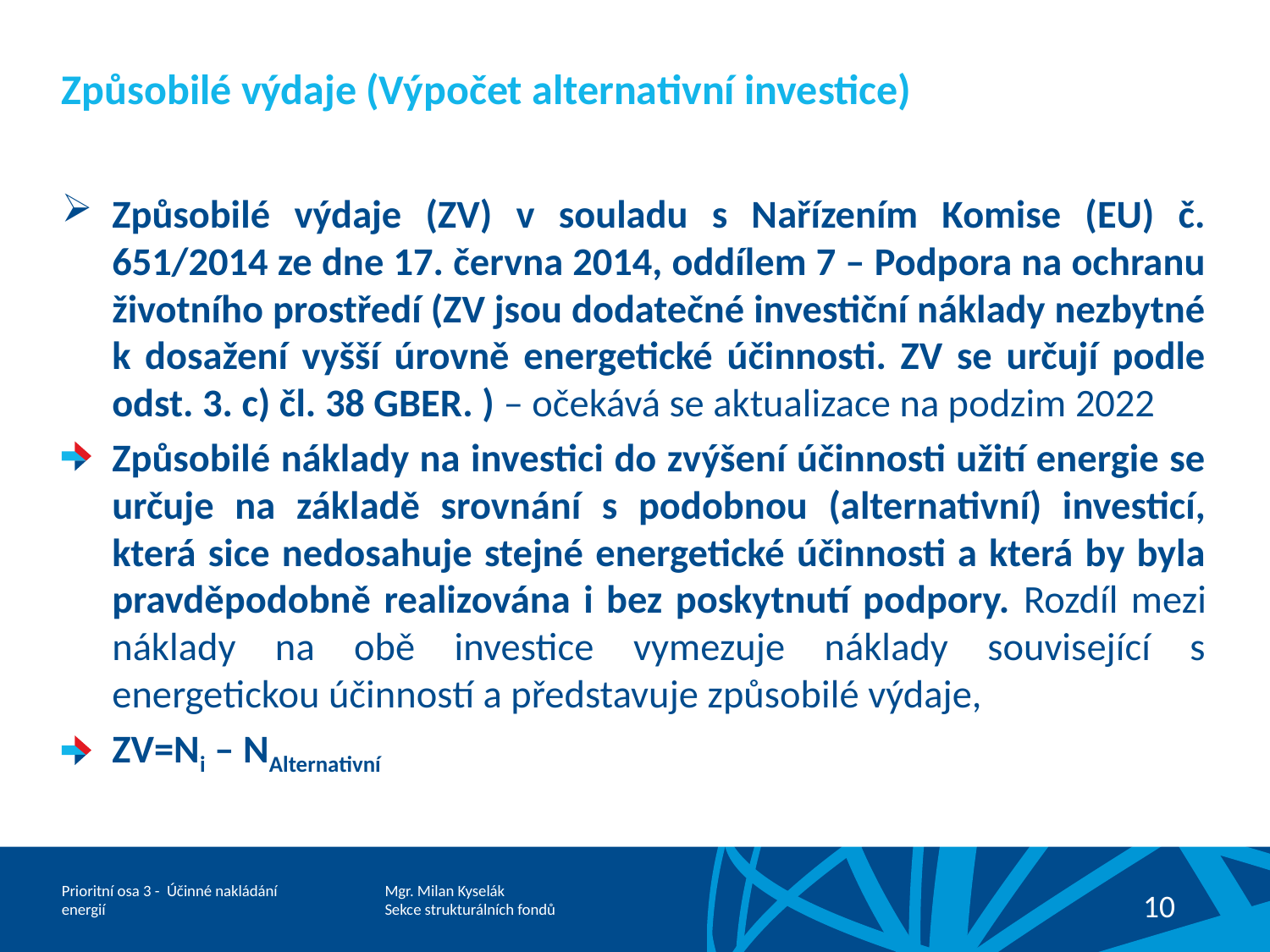

# Způsobilé výdaje (Výpočet alternativní investice)
Způsobilé výdaje (ZV) v souladu s Nařízením Komise (EU) č. 651/2014 ze dne 17. června 2014, oddílem 7 – Podpora na ochranu životního prostředí (ZV jsou dodatečné investiční náklady nezbytné k dosažení vyšší úrovně energetické účinnosti. ZV se určují podle odst. 3. c) čl. 38 GBER. ) – očekává se aktualizace na podzim 2022
Způsobilé náklady na investici do zvýšení účinnosti užití energie se určuje na základě srovnání s podobnou (alternativní) investicí, která sice nedosahuje stejné energetické účinnosti a která by byla pravděpodobně realizována i bez poskytnutí podpory. Rozdíl mezi náklady na obě investice vymezuje náklady související s energetickou účinností a představuje způsobilé výdaje,
ZV=Ni – NAlternativní